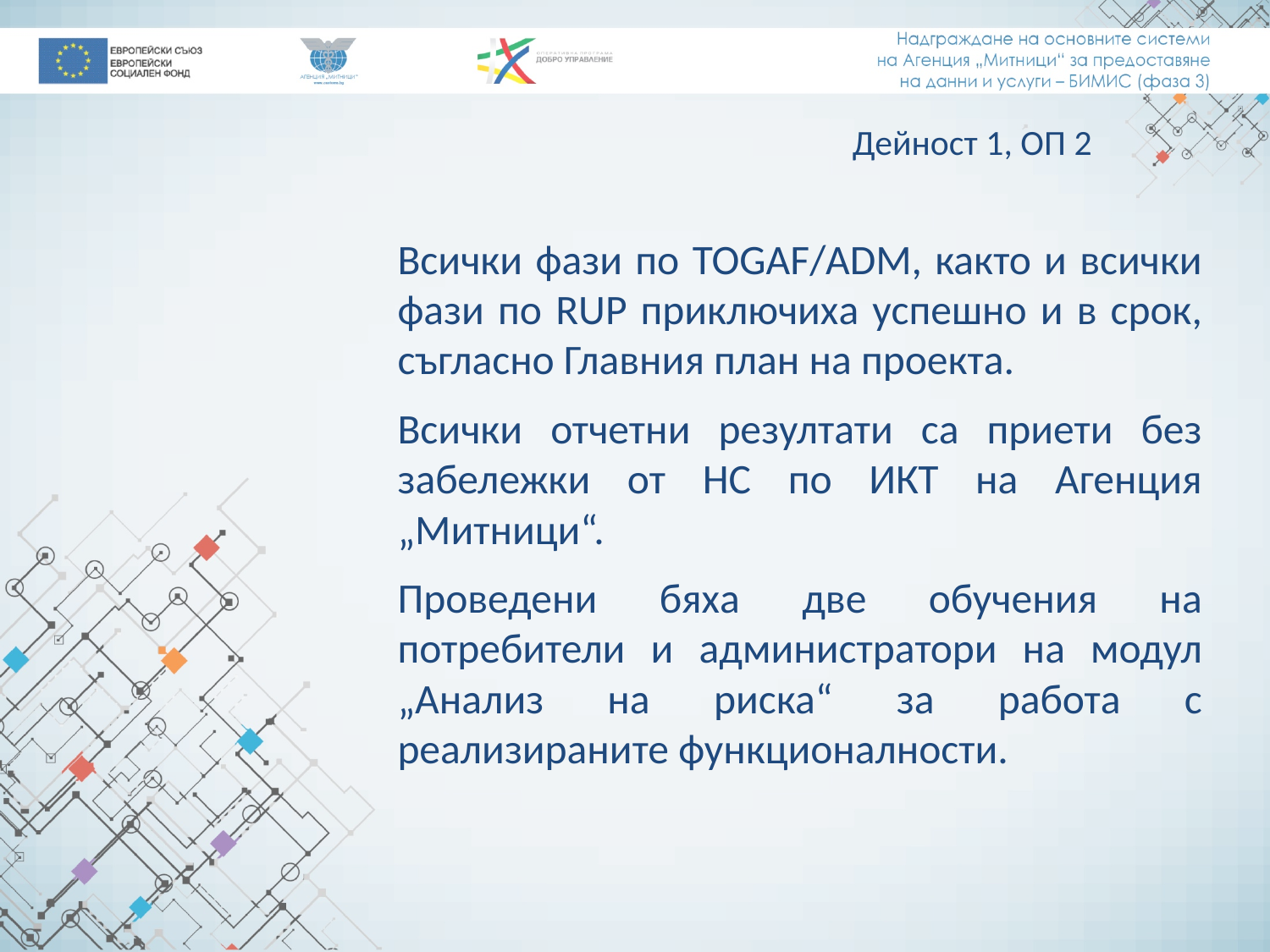

# Дейност 1, ОП 2
Всички фази по TOGAF/ADM, както и всички фази по RUP приключиха успешно и в срок, съгласно Главния план на проекта.
Всички отчетни резултати са приети без забележки от НС по ИКТ на Агенция „Митници“.
Проведени бяха две обучения на потребители и администратори на модул „Анализ на риска“ за работа с реализираните функционалности.